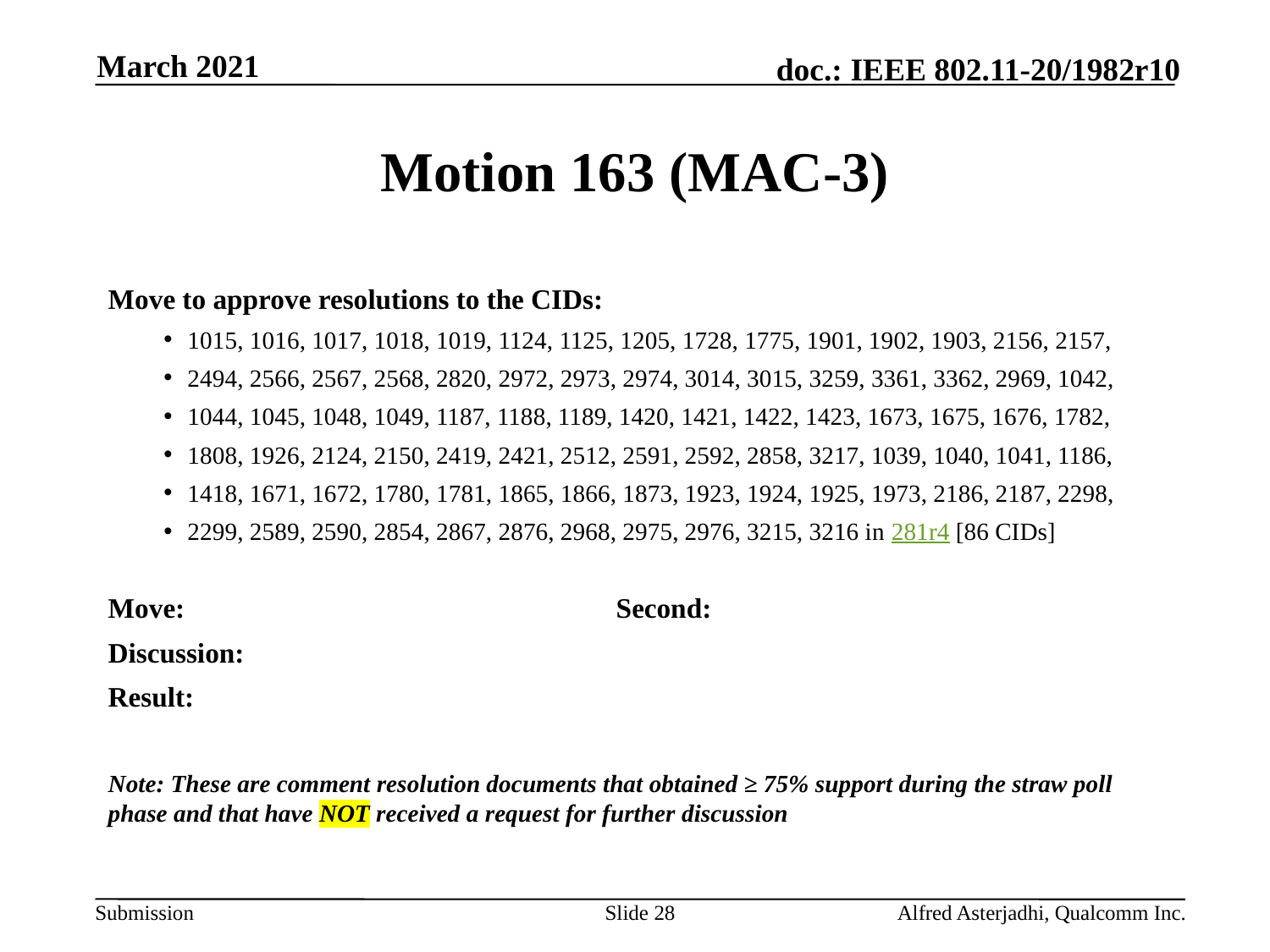

March 2021
# Motion 163 (MAC-3)
Move to approve resolutions to the CIDs:
1015, 1016, 1017, 1018, 1019, 1124, 1125, 1205, 1728, 1775, 1901, 1902, 1903, 2156, 2157,
2494, 2566, 2567, 2568, 2820, 2972, 2973, 2974, 3014, 3015, 3259, 3361, 3362, 2969, 1042,
1044, 1045, 1048, 1049, 1187, 1188, 1189, 1420, 1421, 1422, 1423, 1673, 1675, 1676, 1782,
1808, 1926, 2124, 2150, 2419, 2421, 2512, 2591, 2592, 2858, 3217, 1039, 1040, 1041, 1186,
1418, 1671, 1672, 1780, 1781, 1865, 1866, 1873, 1923, 1924, 1925, 1973, 2186, 2187, 2298,
2299, 2589, 2590, 2854, 2867, 2876, 2968, 2975, 2976, 3215, 3216 in 281r4 [86 CIDs]

Move: 				Second:
Discussion:
Result:

Note: These are comment resolution documents that obtained ≥ 75% support during the straw poll phase and that have NOT received a request for further discussion

Slide 28
Alfred Asterjadhi, Qualcomm Inc.